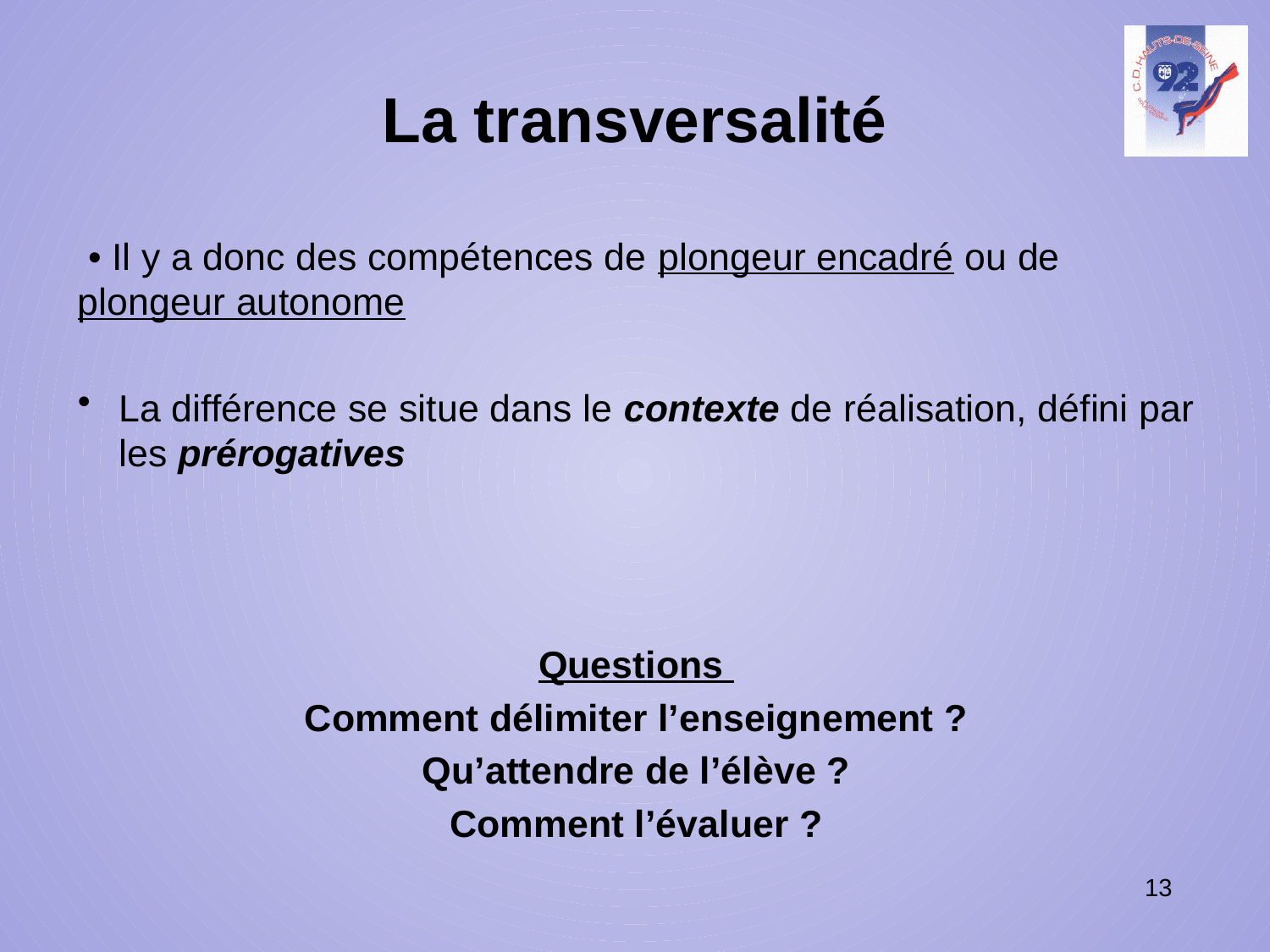

# La transversalité
 • Il y a donc des compétences de plongeur encadré ou de plongeur autonome

La différence se situe dans le contexte de réalisation, défini par les prérogatives

Questions
Comment délimiter l’enseignement ?
Qu’attendre de l’élève ?
Comment l’évaluer ?

13